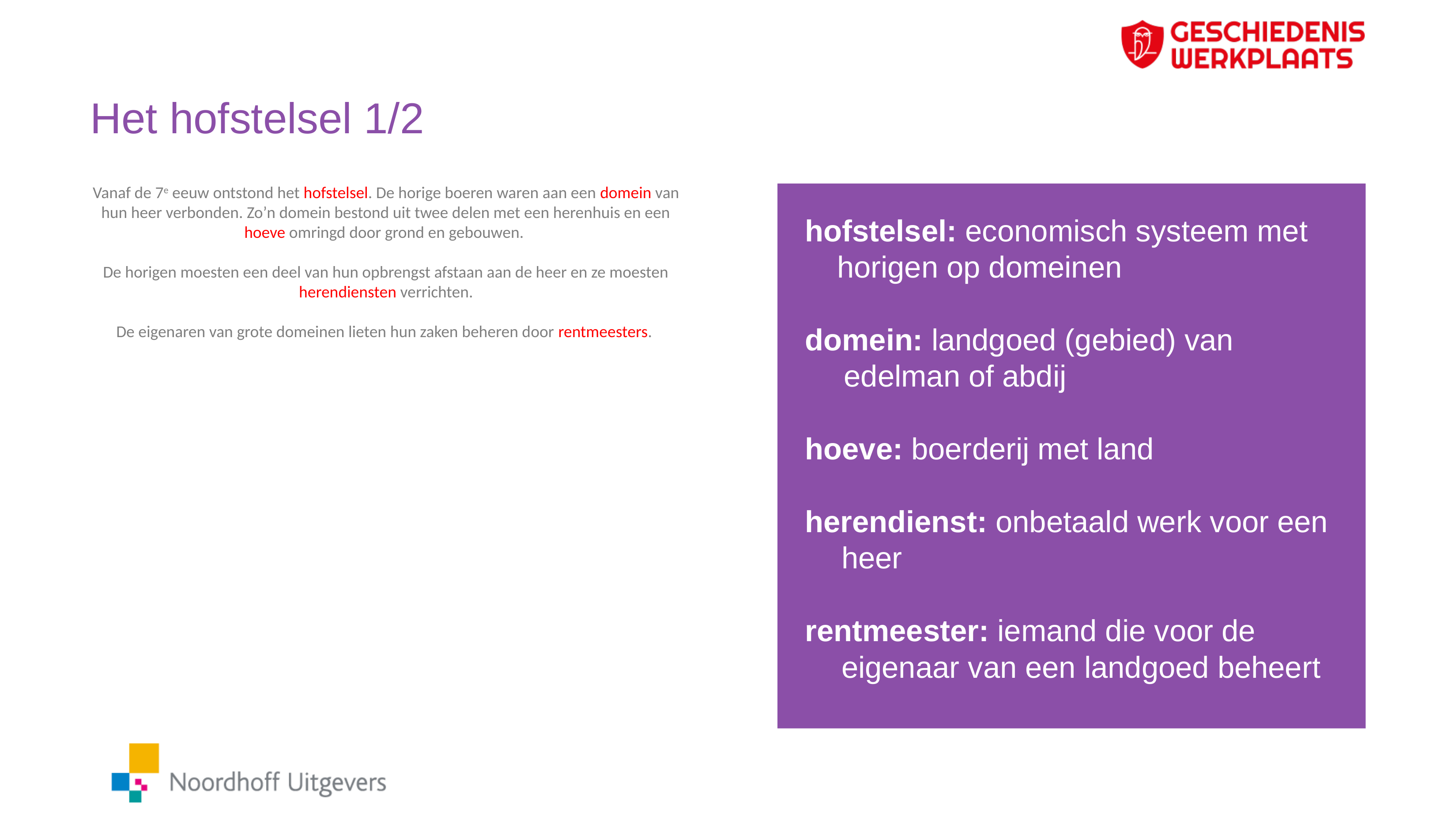

# Het hofstelsel 1/2
Vanaf de 7e eeuw ontstond het hofstelsel. De horige boeren waren aan een domein van hun heer verbonden. Zo’n domein bestond uit twee delen met een herenhuis en een hoeve omringd door grond en gebouwen.

De horigen moesten een deel van hun opbrengst afstaan aan de heer en ze moesten herendiensten verrichten.

De eigenaren van grote domeinen lieten hun zaken beheren door rentmeesters.

hofstelsel: economisch systeem met horigen op domeinen

domein: landgoed (gebied) van edelman of abdij

hoeve: boerderij met land

herendienst: onbetaald werk voor een heer

rentmeester: iemand die voor de eigenaar van een landgoed beheert